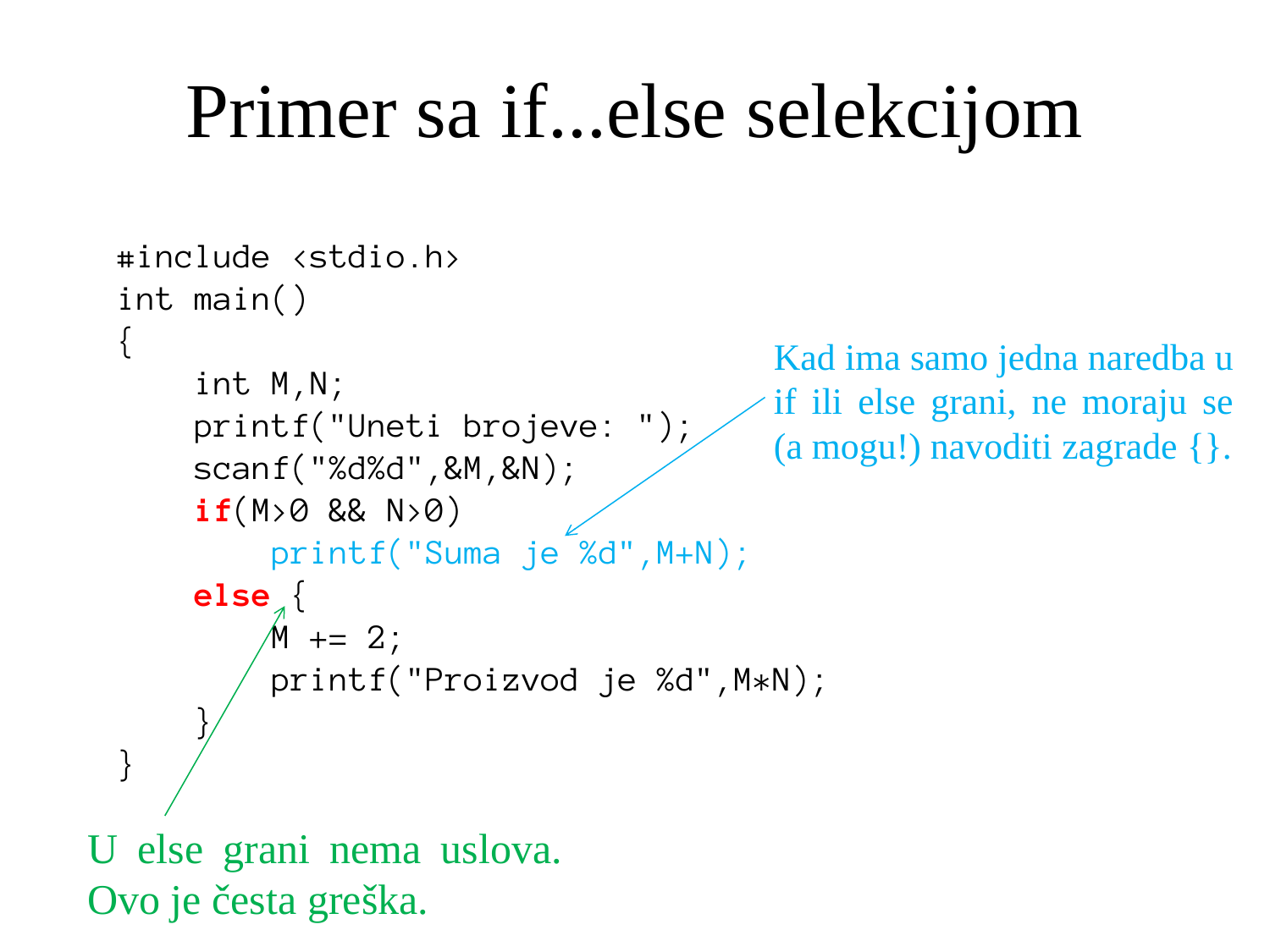

# Primer sa if...else selekcijom
#include <stdio.h>
int main()
{
    int M,N;
    printf("Uneti brojeve: ");
    scanf("%d%d",&M,&N);
    if(M>0 && N>0)
        printf("Suma je %d",M+N);
    else {
        M += 2;
        printf("Proizvod je %d",M*N);
    }
}
Kad ima samo jedna naredba u if ili else grani, ne moraju se (a mogu!) navoditi zagrade {}.
U else grani nema uslova. Ovo je česta greška.